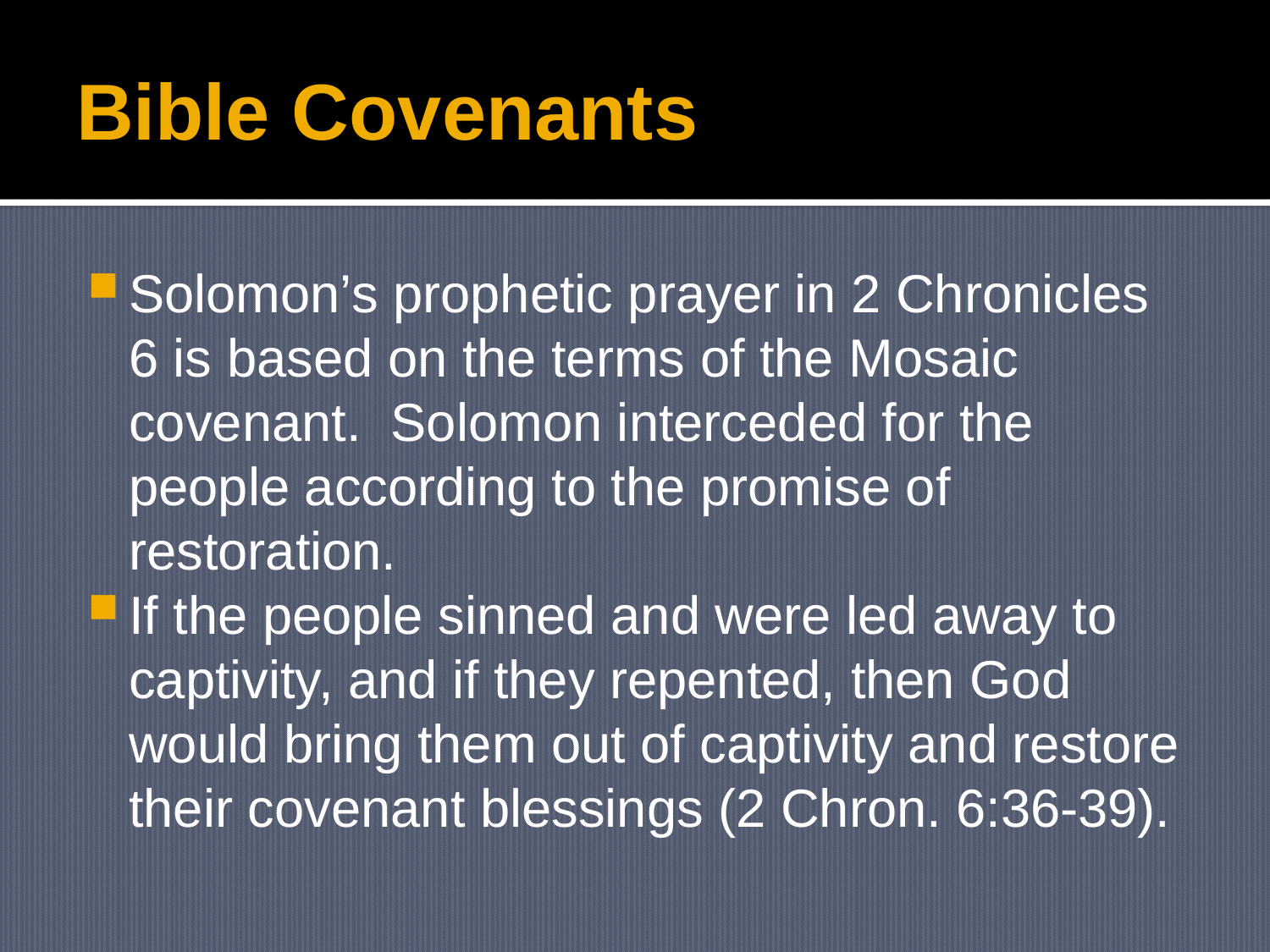

# Bible Covenants
Solomon’s prophetic prayer in 2 Chronicles 6 is based on the terms of the Mosaic covenant.  Solomon interceded for the people according to the promise of restoration.
If the people sinned and were led away to captivity, and if they repented, then God would bring them out of captivity and restore their covenant blessings (2 Chron. 6:36-39).